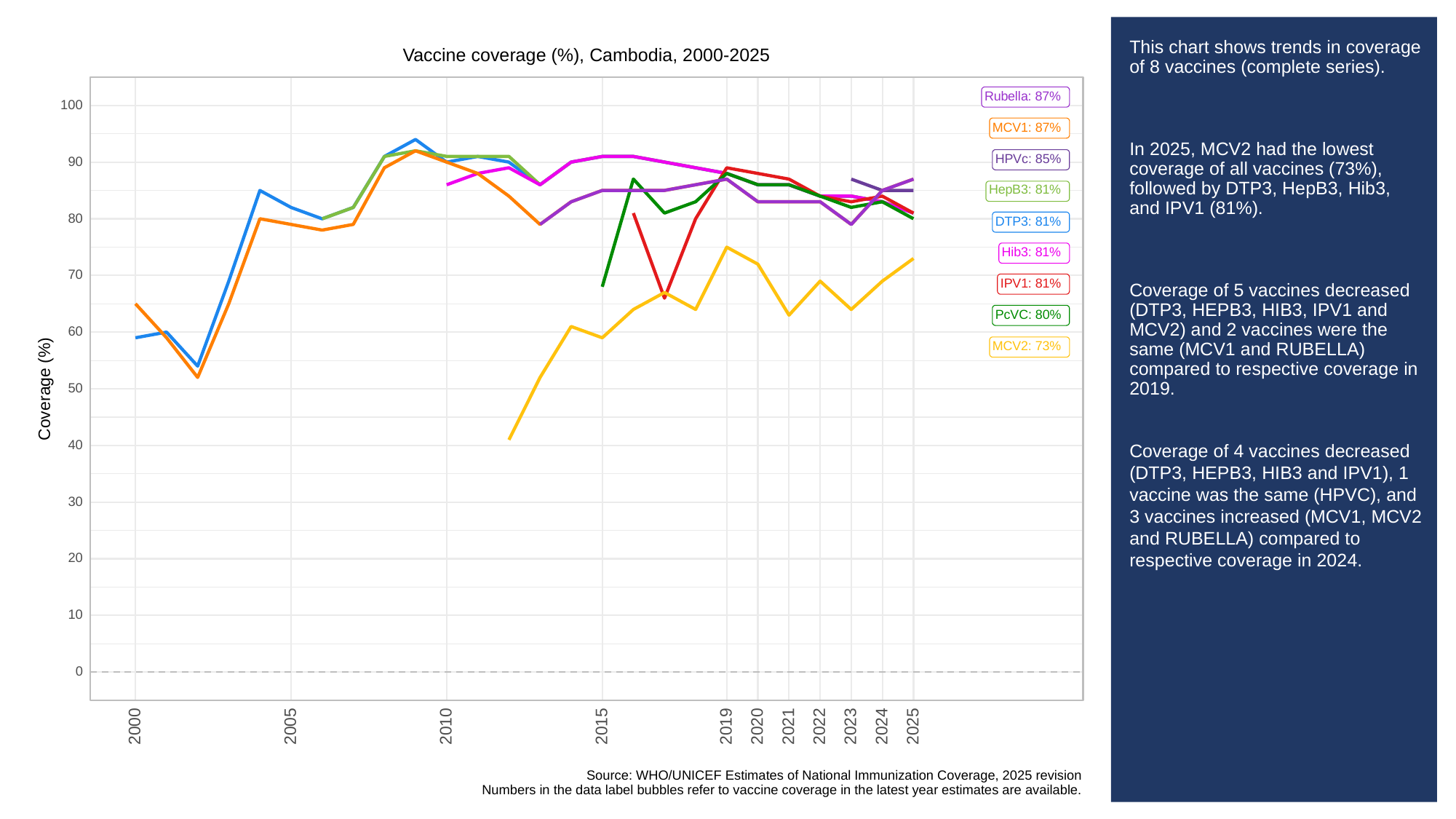

# This chart shows trends in coverage of 8 vaccines (complete series).

In 2025, MCV2 had the lowest coverage of all vaccines (73%), followed by DTP3, HepB3, Hib3, and IPV1 (81%).

Coverage of 5 vaccines decreased (DTP3, HEPB3, HIB3, IPV1 and MCV2) and 2 vaccines were the same (MCV1 and RUBELLA) compared to respective coverage in 2019.

Coverage of 4 vaccines decreased (DTP3, HEPB3, HIB3 and IPV1), 1 vaccine was the same (HPVC), and 3 vaccines increased (MCV1, MCV2 and RUBELLA) compared to respective coverage in 2024.

Vaccine coverage (%), Cambodia, 2000-2025

Rubella: 87%

100

MCV1: 87%

HPVc: 85%

90

HepB3: 81%

80

DTP3: 81%

Hib3: 81%

70

IPV1: 81%

PcVC: 80%
60

MCV2: 73%

Coverage (%)
50

40

30

20

10

0

2023
2000
2005
2010
2015
2019
2020
2021
2022
2024
2025
Source: WHO/UNICEF Estimates of National Immunization Coverage, 2025 revision
Numbers in the data label bubbles refer to vaccine coverage in the latest year estimates are available.